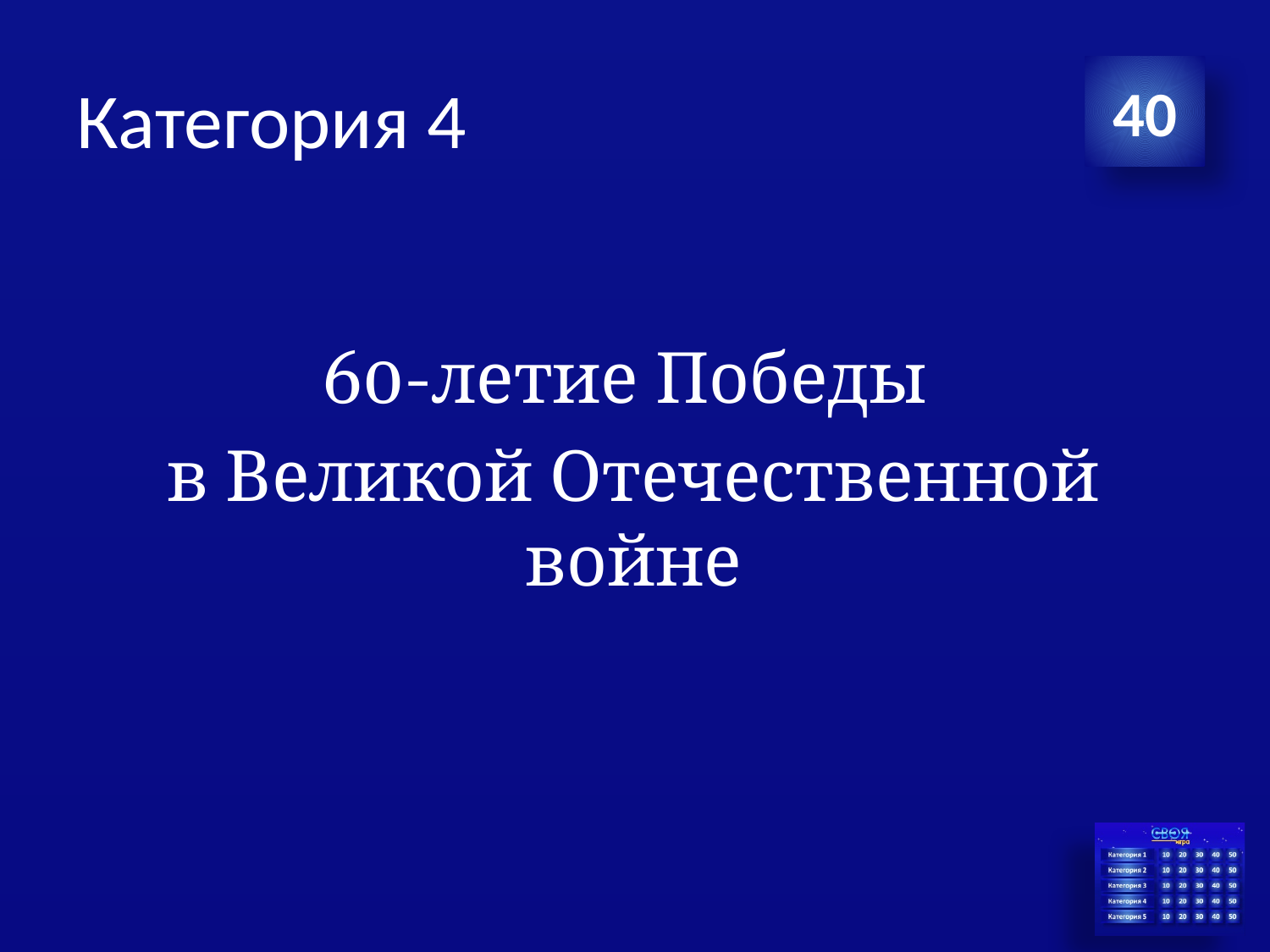

# Категория 4
40
60-летие Победы
в Великой Отечественной войне